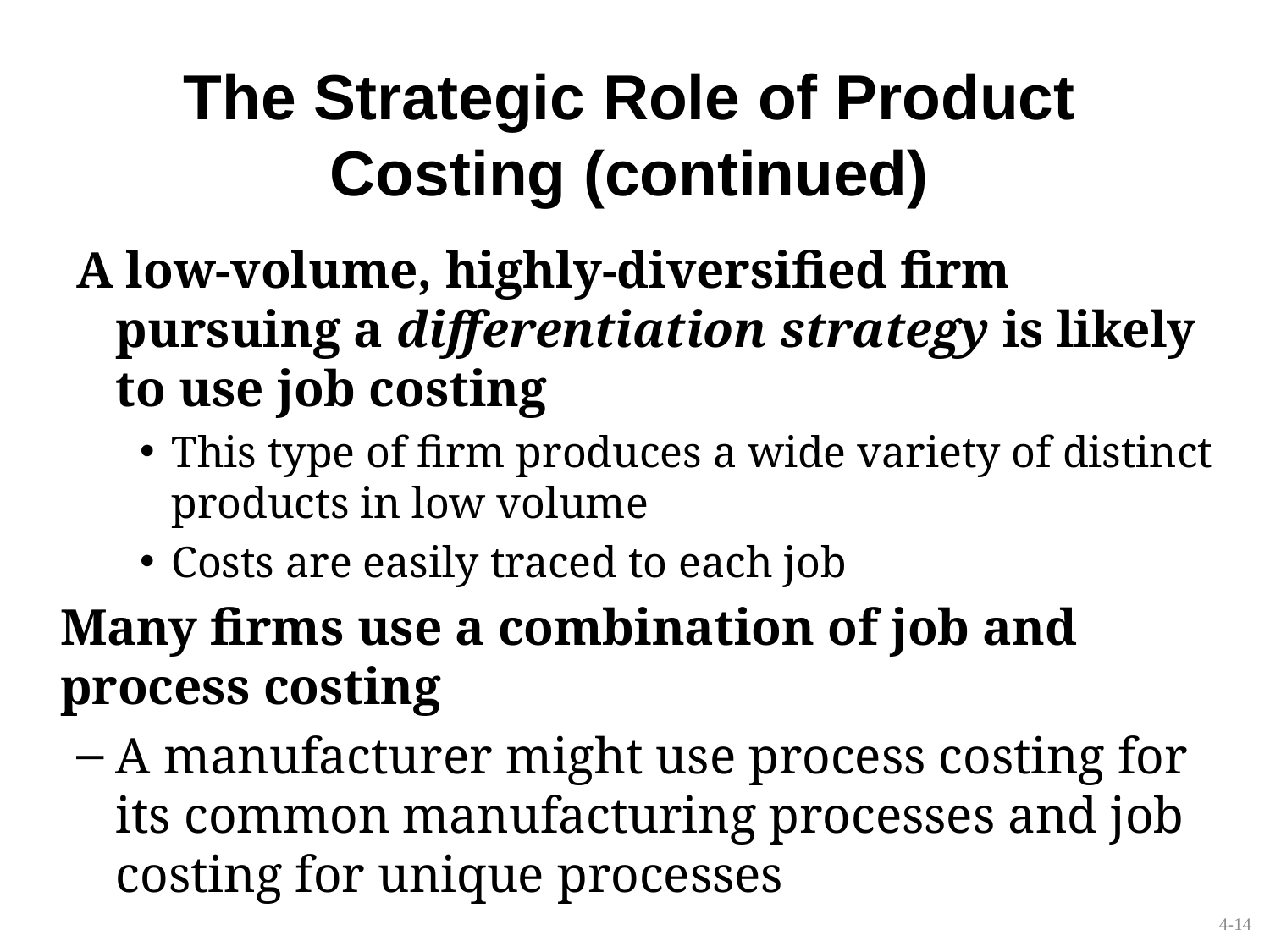

# The Strategic Role of Product Costing (continued)
A low-volume, highly-diversified firm pursuing a differentiation strategy is likely to use job costing
This type of firm produces a wide variety of distinct products in low volume
Costs are easily traced to each job
	Many firms use a combination of job and process costing
A manufacturer might use process costing for its common manufacturing processes and job costing for unique processes
4-14